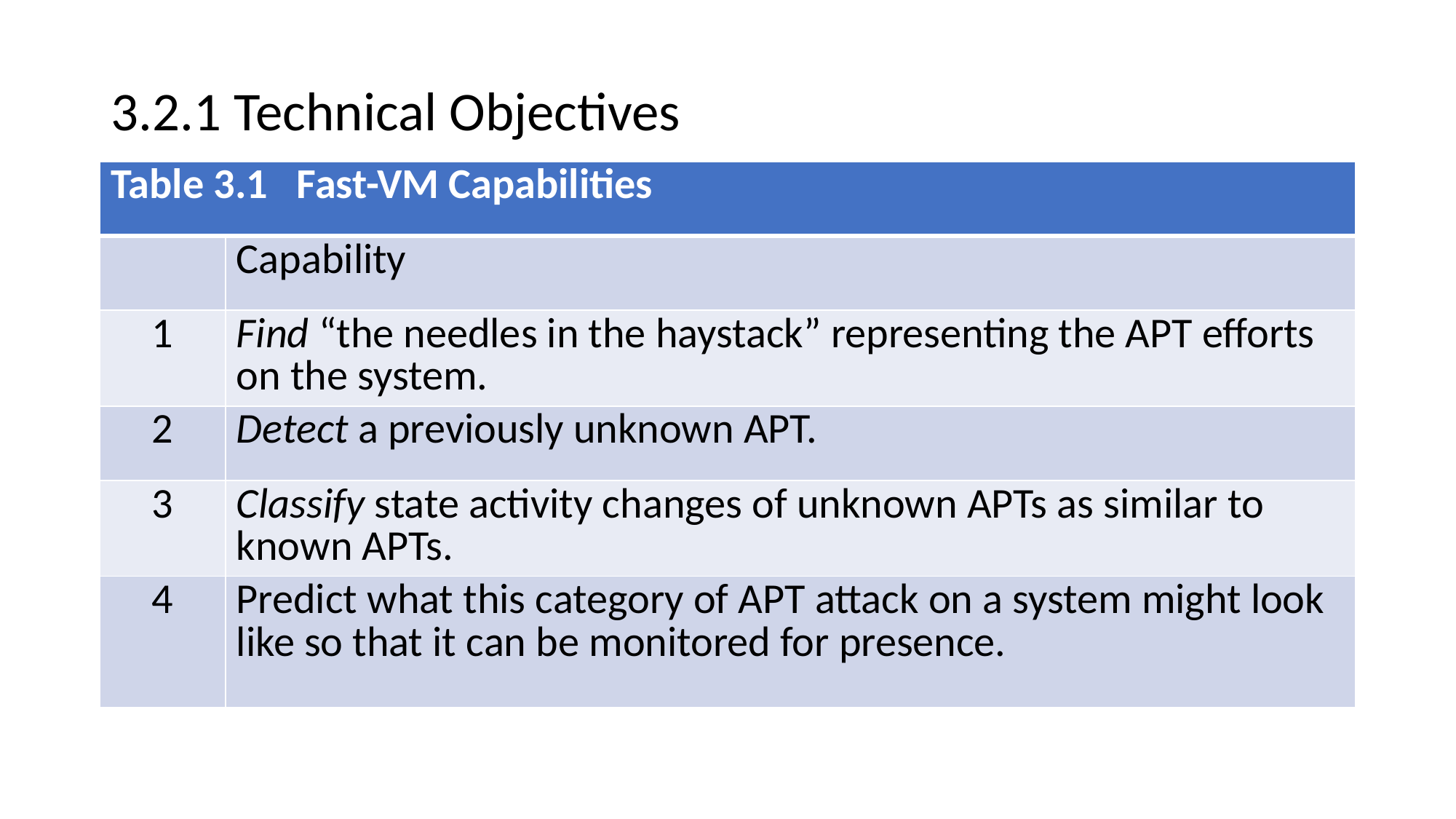

# 3.2.1 Technical Objectives
| Table 3.1 Fast-VM Capabilities |  |
| --- | --- |
|  | Capability |
| 1 | Find “the needles in the haystack” representing the APT efforts on the system. |
| 2 | Detect a previously unknown APT. |
| 3 | Classify state activity changes of unknown APTs as similar to known APTs. |
| 4 | Predict what this category of APT attack on a system might look like so that it can be monitored for presence. |